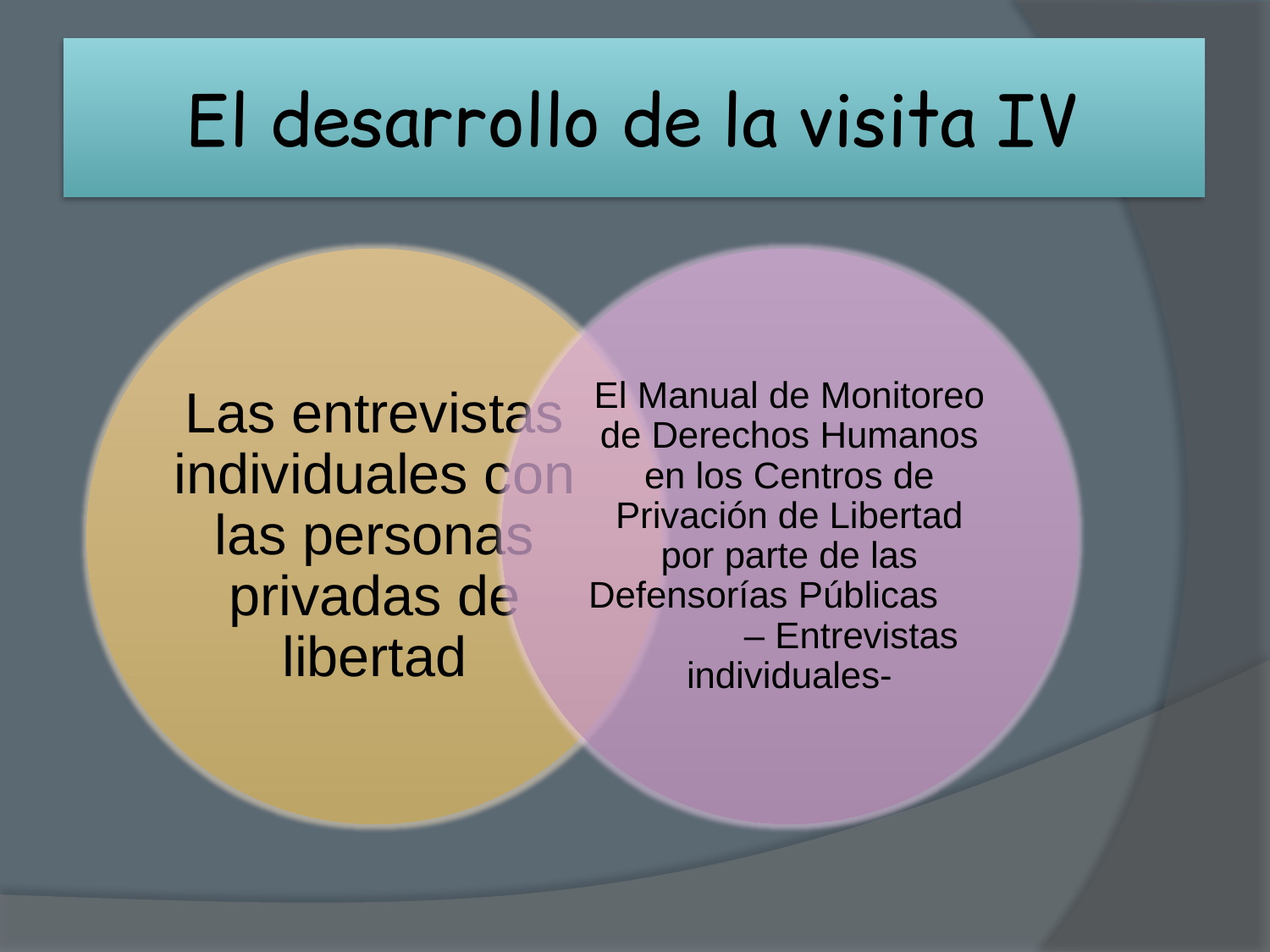

# El desarrollo de la visita IV
Las entrevistas individuales con las personas privadas de libertad
El Manual de Monitoreo de Derechos Humanos en los Centros de Privación de Libertad por parte de las Defensorías Públicas                  – Entrevistas individuales-